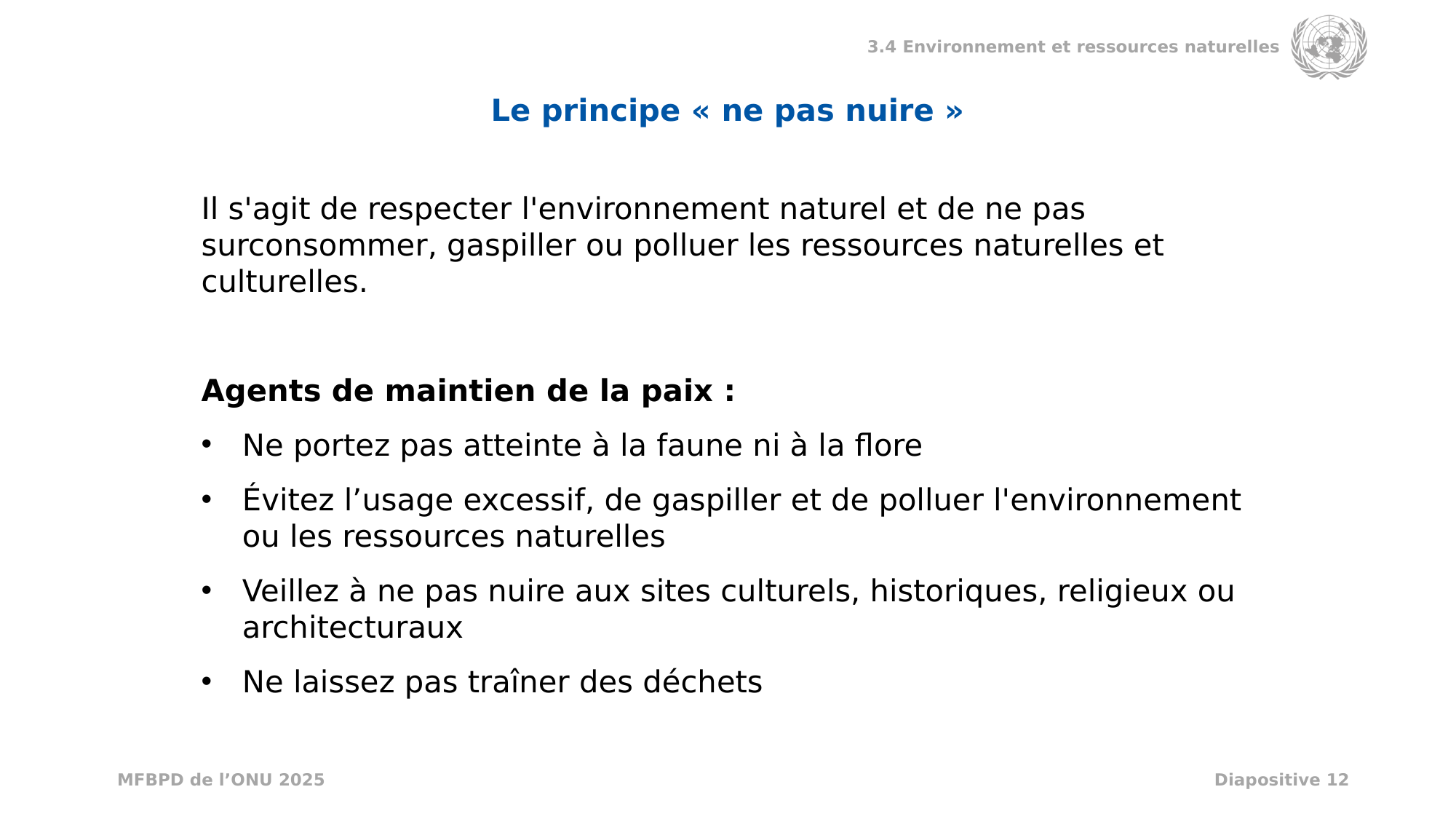

Le principe « ne pas nuire »
Il s'agit de respecter l'environnement naturel et de ne pas surconsommer, gaspiller ou polluer les ressources naturelles et culturelles.

Agents de maintien de la paix :
Ne portez pas atteinte à la faune ni à la flore
Évitez l’usage excessif, de gaspiller et de polluer l'environnement ou les ressources naturelles
Veillez à ne pas nuire aux sites culturels, historiques, religieux ou architecturaux
Ne laissez pas traîner des déchets